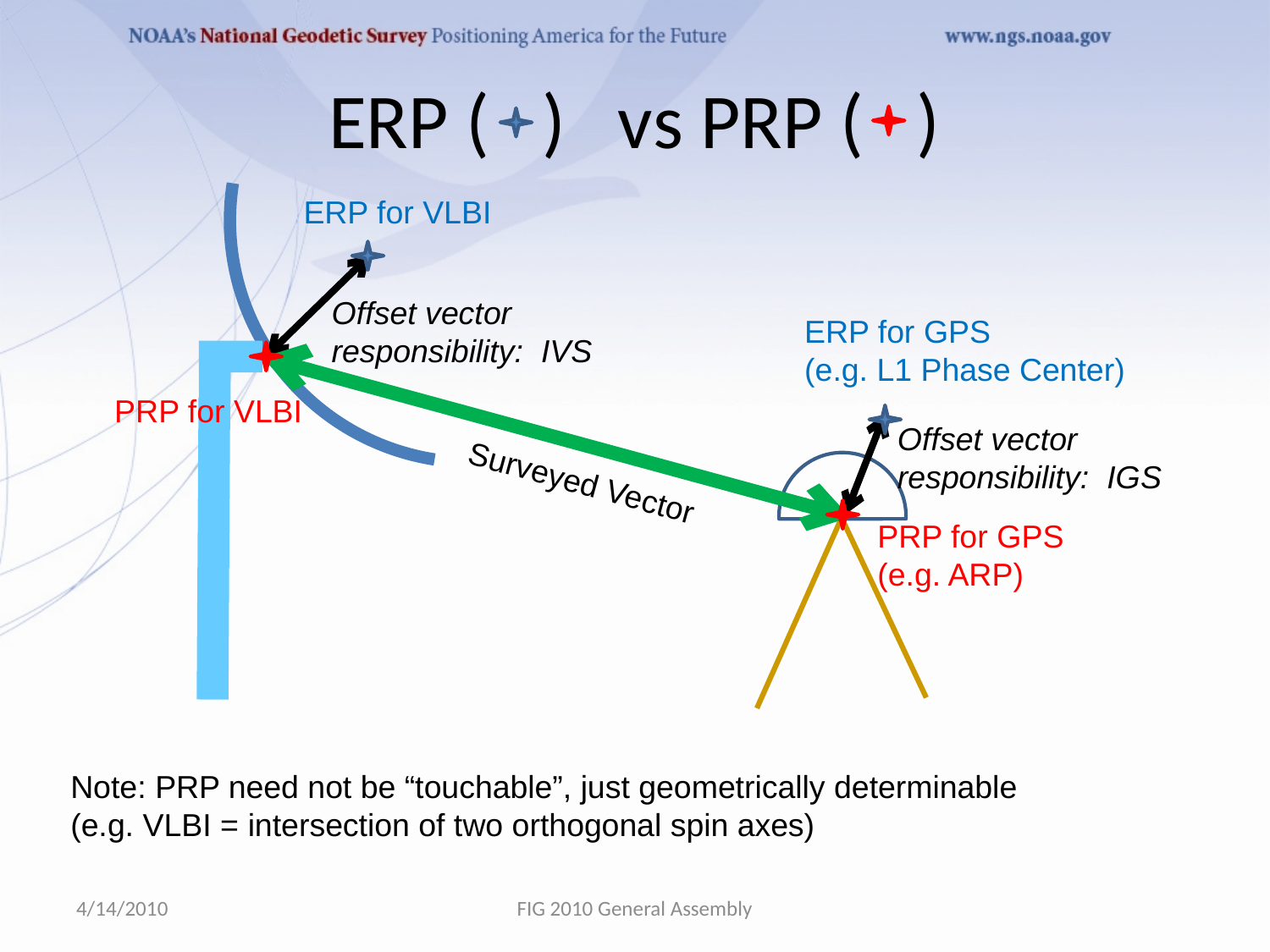

# ERP (   )   vs PRP (   )

ERP for VLBI

Offset vector
responsibility:  IVS
ERP for GPS
(e.g. L1 Phase Center)

PRP for VLBI

Offset vector
responsibility:  IGS

Surveyed Vector

PRP for GPS
(e.g. ARP)
Note: PRP need not be “touchable”, just geometrically determinable
(e.g. VLBI = intersection of two orthogonal spin axes)
4/14/2010
FIG 2010 General Assembly